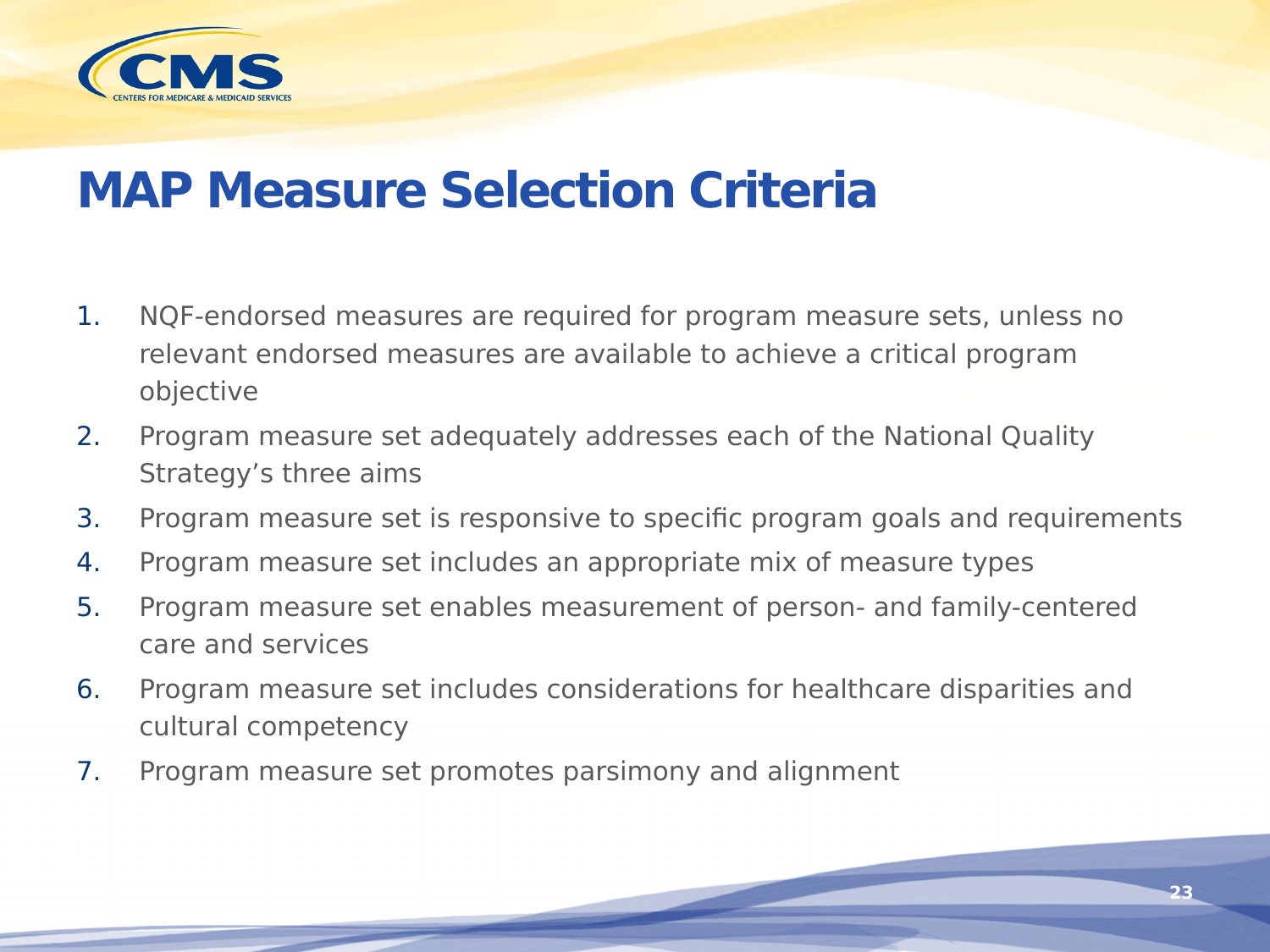

# MAP Measure Selection Criteria
NQF-endorsed measures are required for program measure sets, unless no relevant endorsed measures are available to achieve a critical program objective
Program measure set adequately addresses each of the National Quality Strategy’s three aims
Program measure set is responsive to specific program goals and requirements
Program measure set includes an appropriate mix of measure types
Program measure set enables measurement of person- and family-centered care and services
Program measure set includes considerations for healthcare disparities and cultural competency
Program measure set promotes parsimony and alignment

23